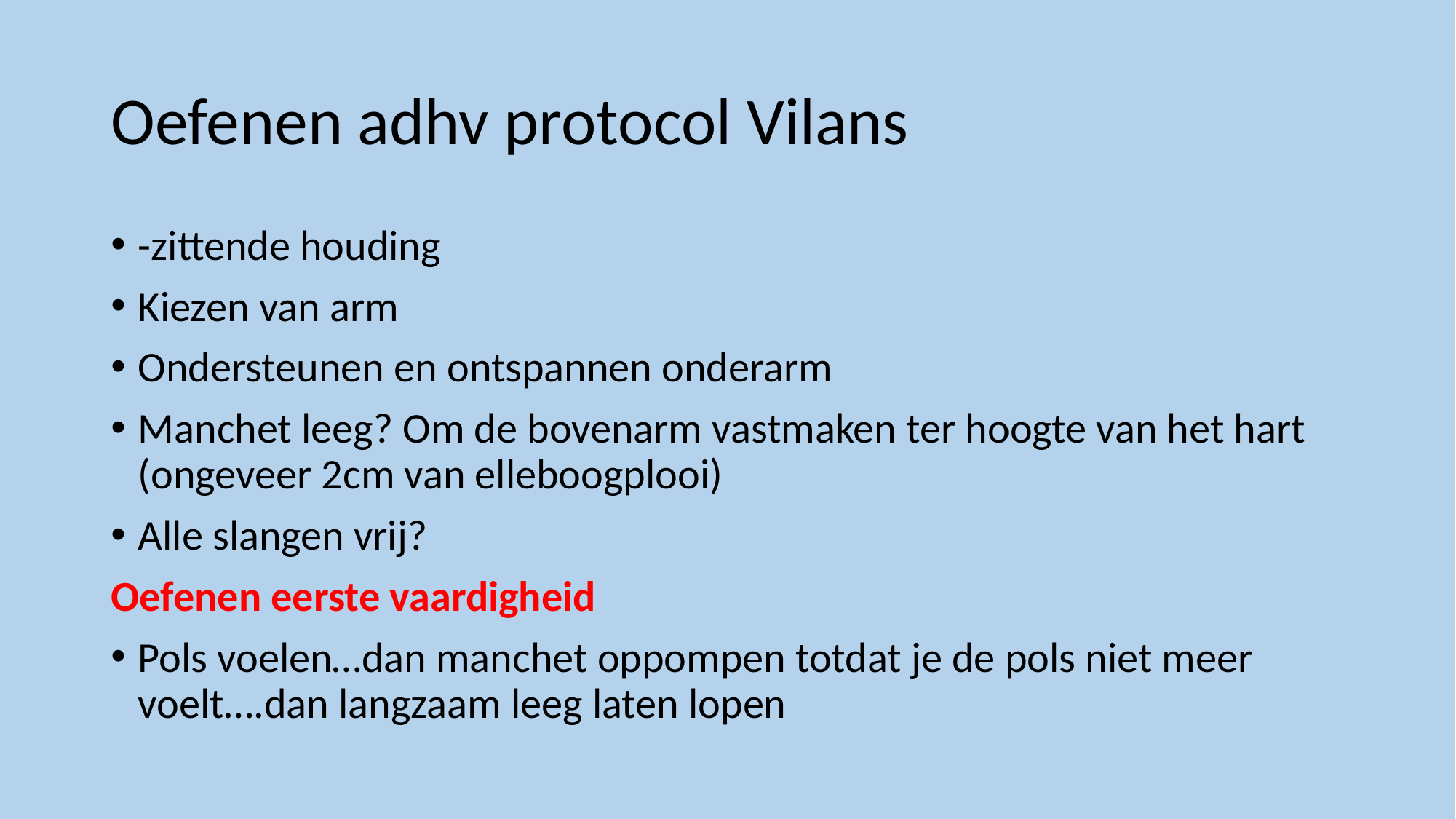

# Oefenen adhv protocol Vilans
-zittende houding
Kiezen van arm
Ondersteunen en ontspannen onderarm
Manchet leeg? Om de bovenarm vastmaken ter hoogte van het hart (ongeveer 2cm van elleboogplooi)
Alle slangen vrij?
Oefenen eerste vaardigheid
Pols voelen…dan manchet oppompen totdat je de pols niet meer voelt….dan langzaam leeg laten lopen